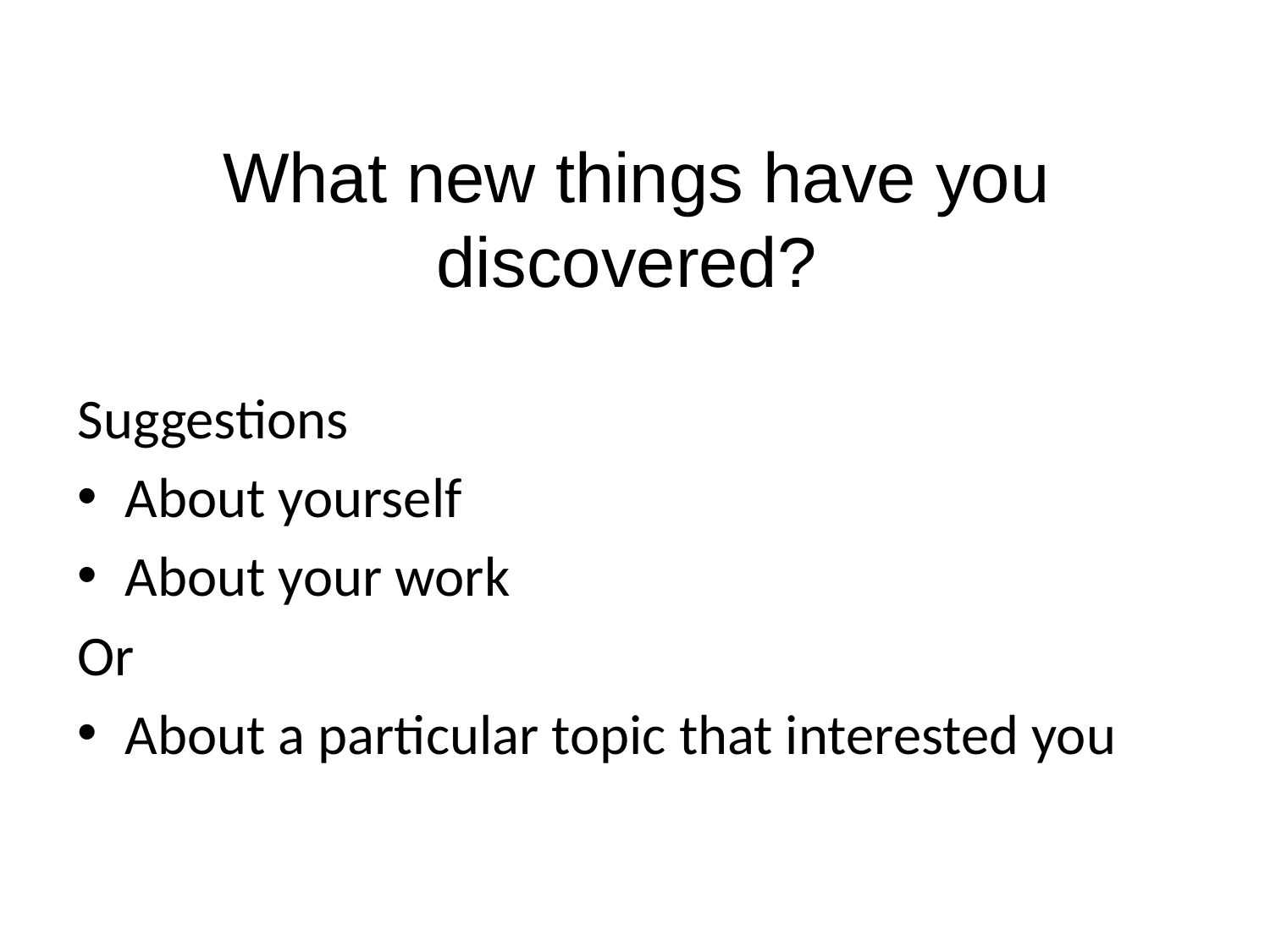

What new things have you discovered?
Suggestions
About yourself
About your work
Or
About a particular topic that interested you